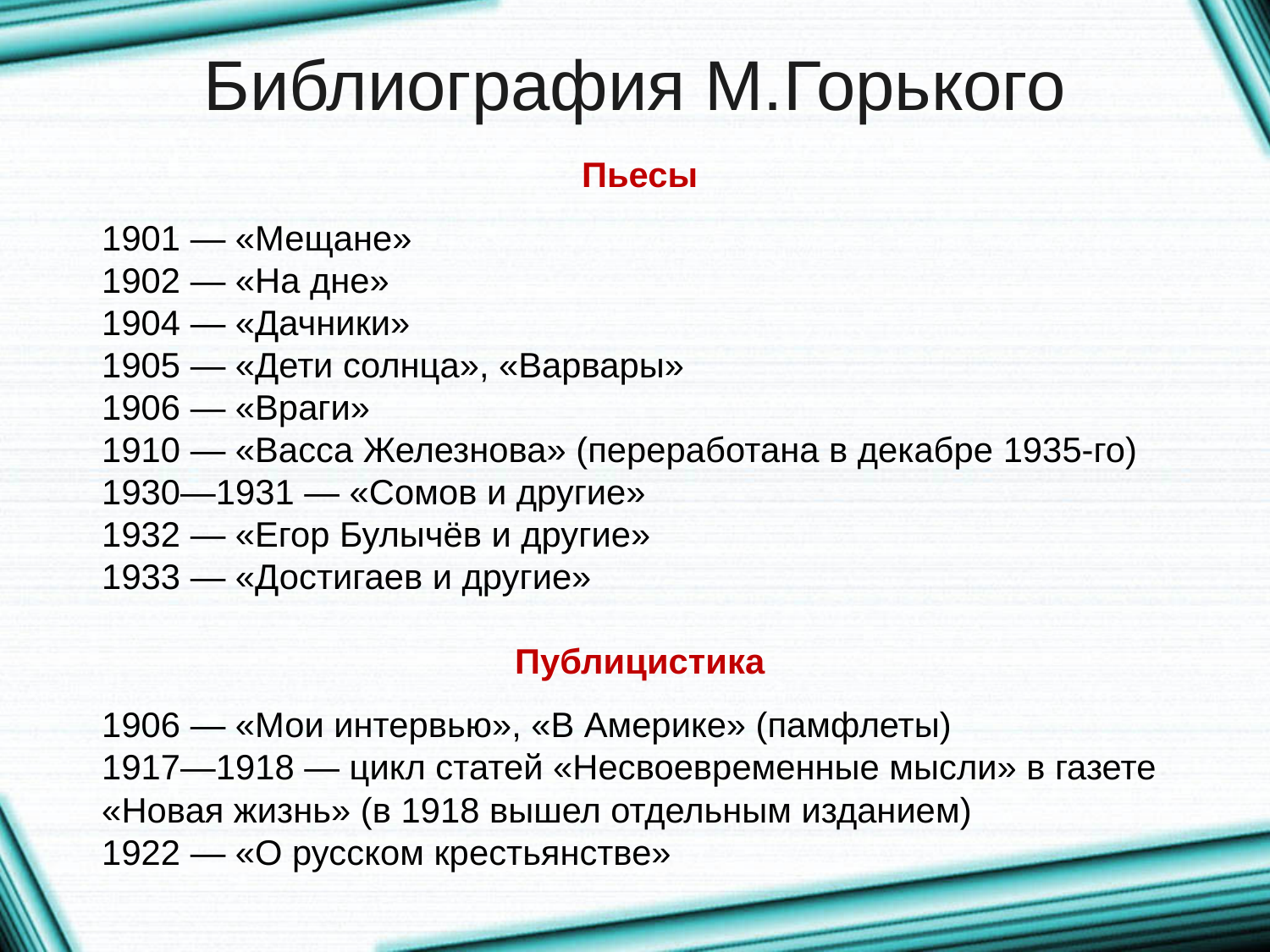

# Библиография М.Горького
Пьесы

1901 — «Мещане»
1902 — «На дне»
1904 — «Дачники»
1905 — «Дети солнца», «Варвары»
1906 — «Враги»
1910 — «Васса Железнова» (переработана в декабре 1935-го)
1930—1931 — «Сомов и другие»
1932 — «Егор Булычёв и другие»
1933 — «Достигаев и другие»

Публицистика

1906 — «Мои интервью», «В Америке» (памфлеты)
1917—1918 — цикл статей «Несвоевременные мысли» в газете «Новая жизнь» (в 1918 вышел отдельным изданием)
1922 — «О русском крестьянстве»